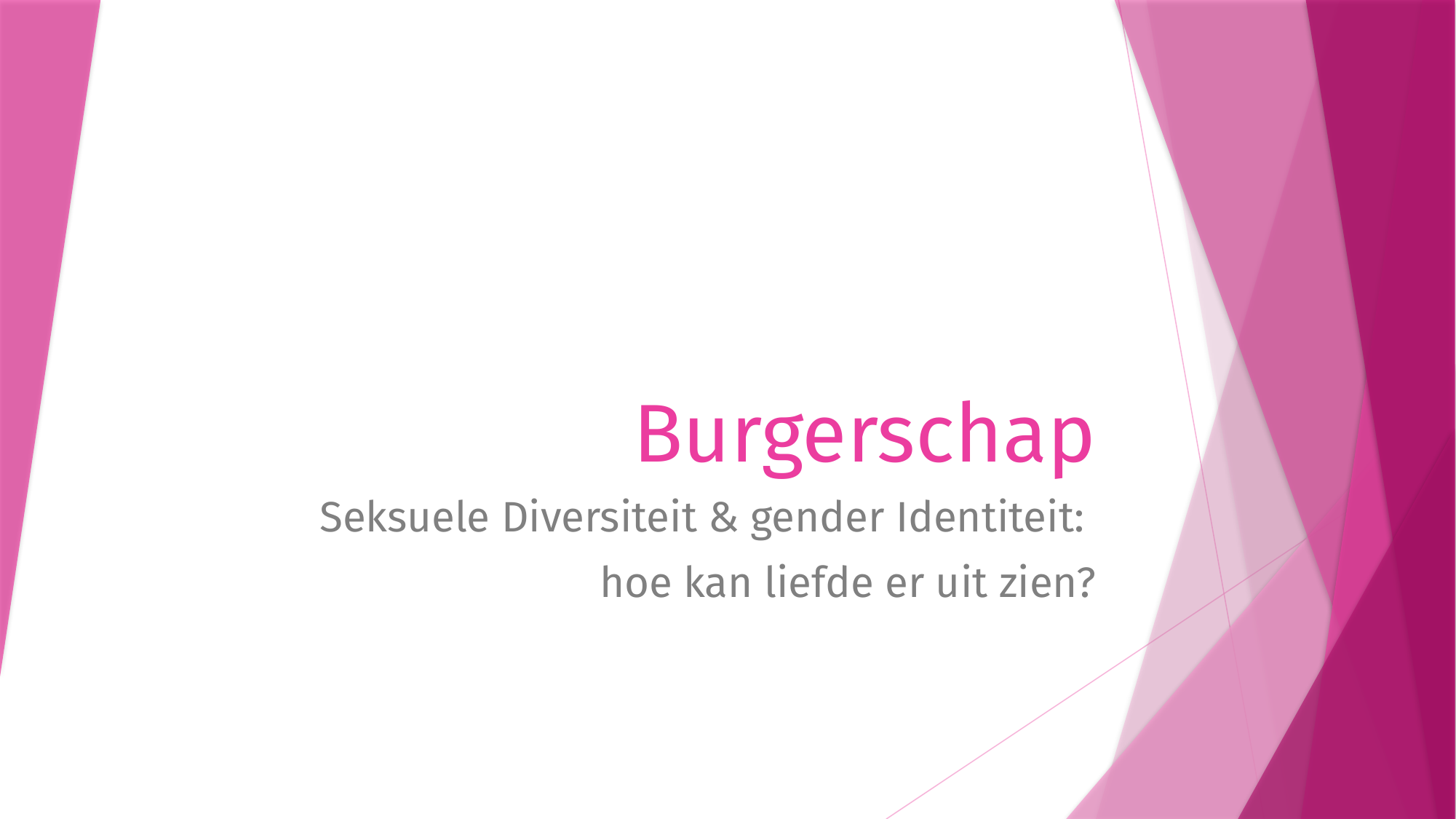

# Burgerschap
Seksuele Diversiteit & gender Identiteit:
hoe kan liefde er uit zien?